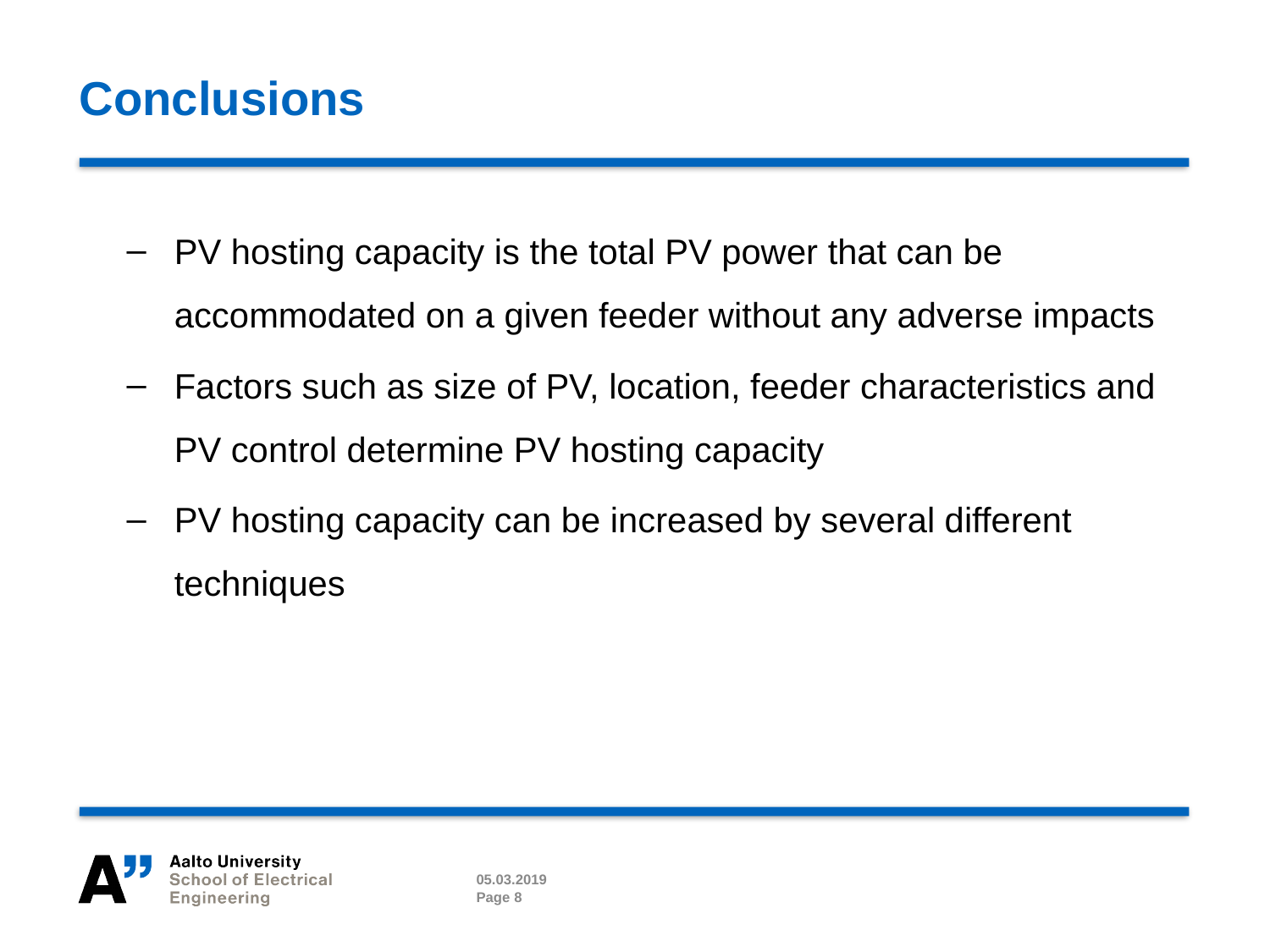

# Conclusions
PV hosting capacity is the total PV power that can be accommodated on a given feeder without any adverse impacts
Factors such as size of PV, location, feeder characteristics and PV control determine PV hosting capacity
PV hosting capacity can be increased by several different techniques

05.03.2019
Page 8